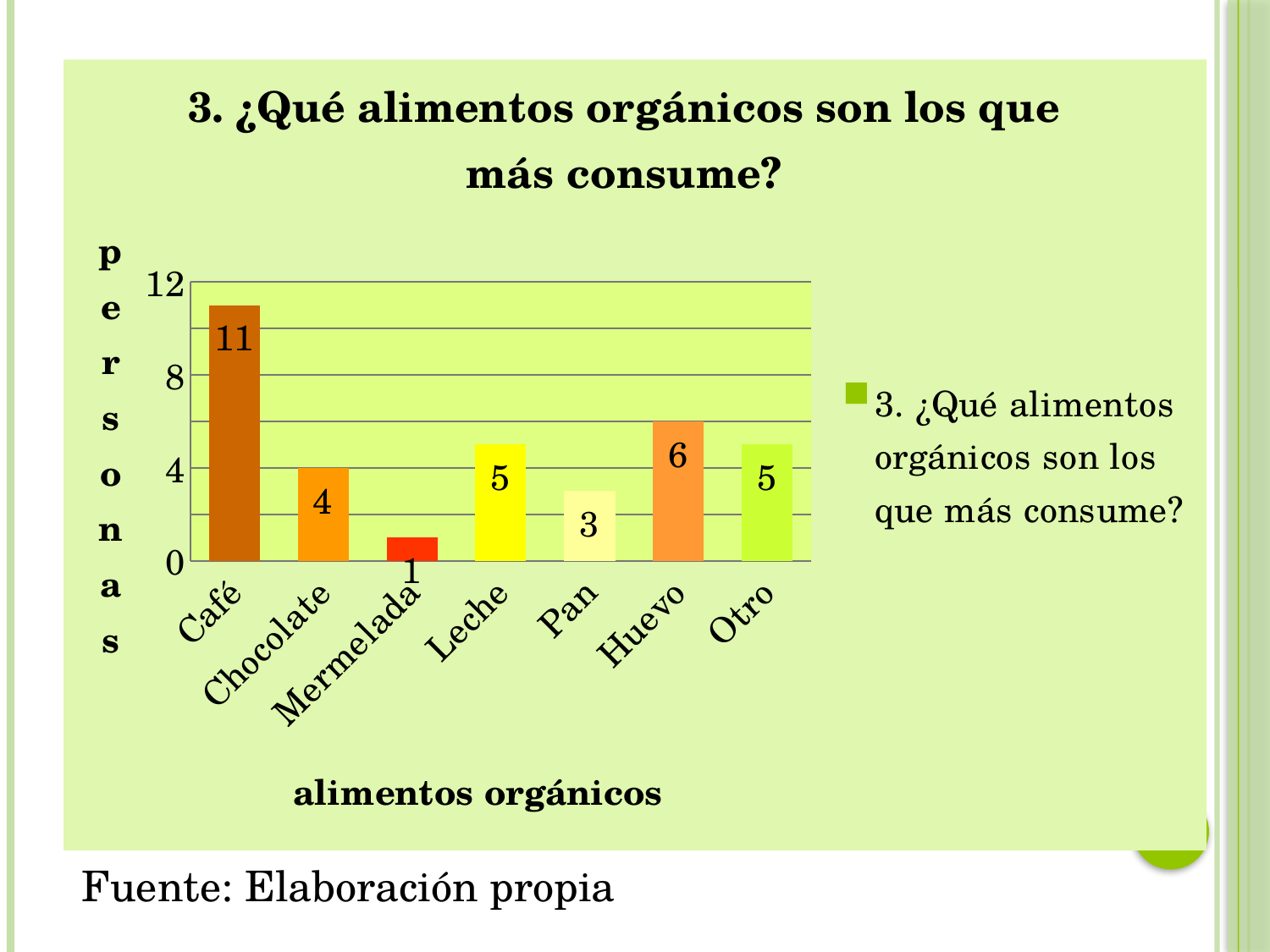

### Chart:

| Category | 3. ¿Qué alimentos orgánicos son los que más consume? |
|---|---|
| Café | 11.0 |
| Chocolate | 4.0 |
| Mermelada | 1.0 |
| Leche | 5.0 |
| Pan | 3.0 |
| Huevo | 6.0 |
| Otro | 5.0 |
Fuente: Elaboración propia